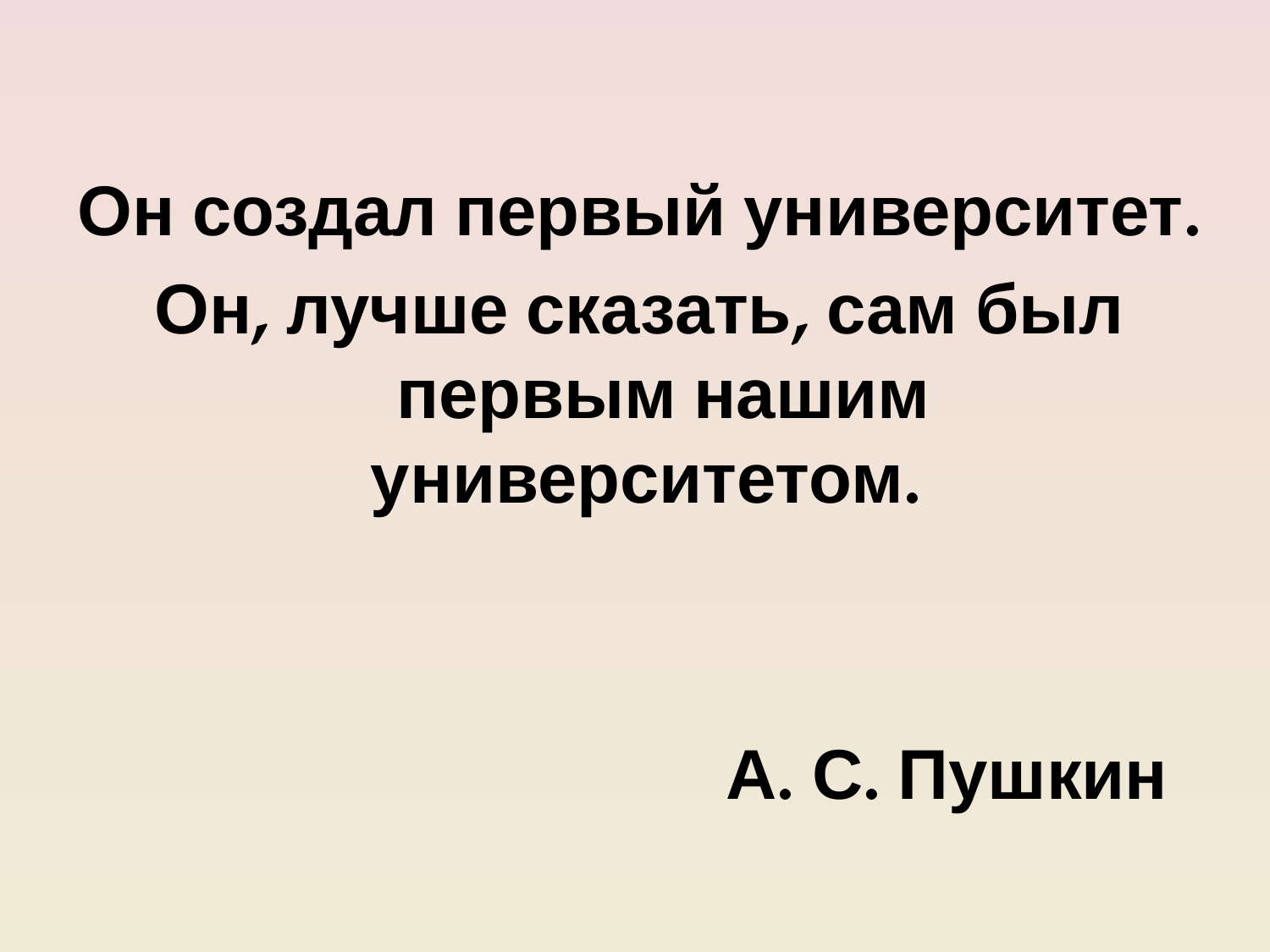

Он создал первый университет.
Он, лучше сказать, сам был первым нашим университетом.

                                   А. С. Пушкин